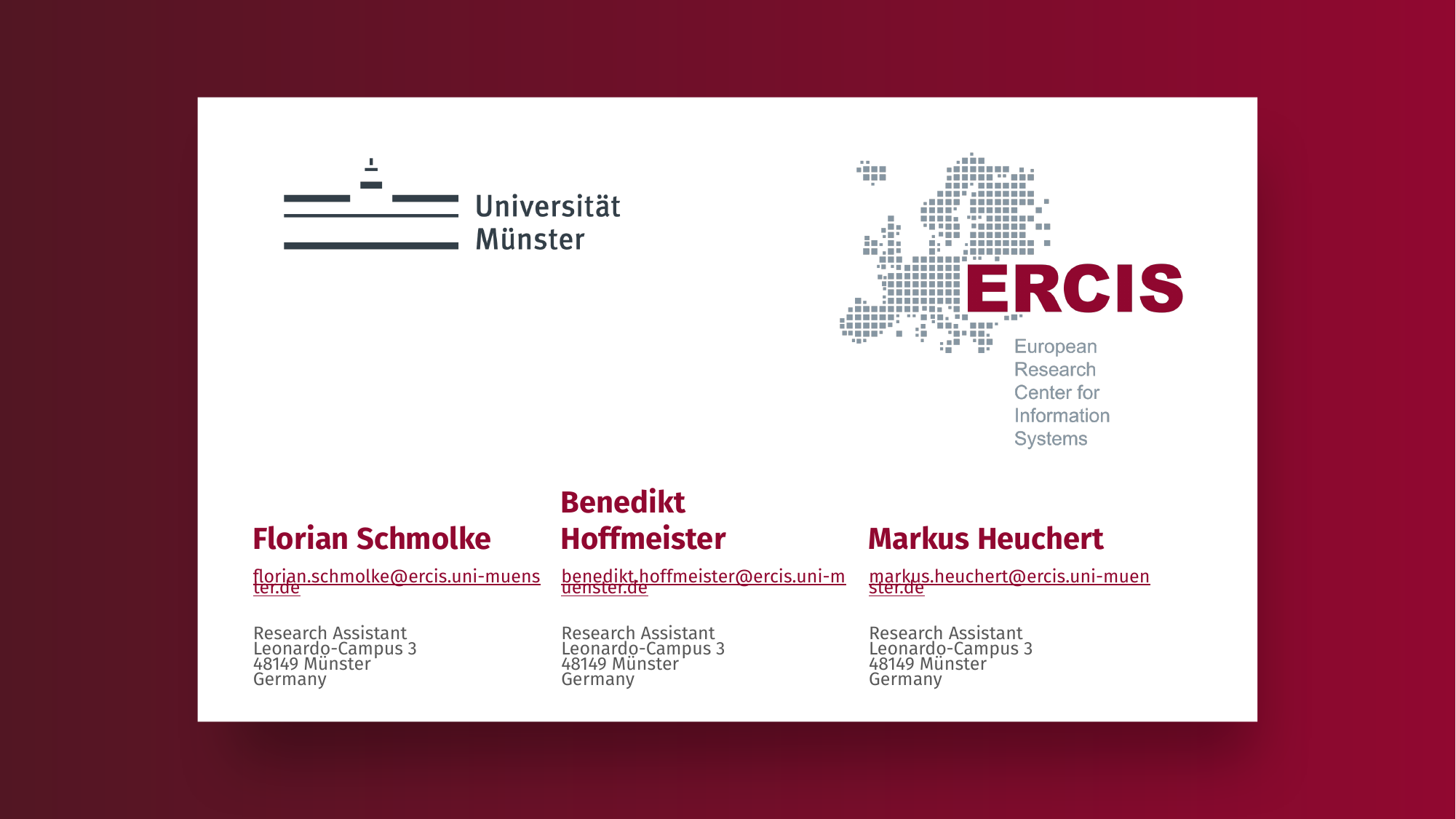

Florian Schmolke
Benedikt Hoffmeister
Markus Heuchert
florian.schmolke@ercis.uni-muenster.de
Research Assistant
Leonardo-Campus 3
48149 Münster
Germany

benedikt.hoffmeister@ercis.uni-muenster.de
Research Assistant
Leonardo-Campus 3
48149 Münster
Germany

markus.heuchert@ercis.uni-muenster.de
Research Assistant
Leonardo-Campus 3
48149 Münster
Germany